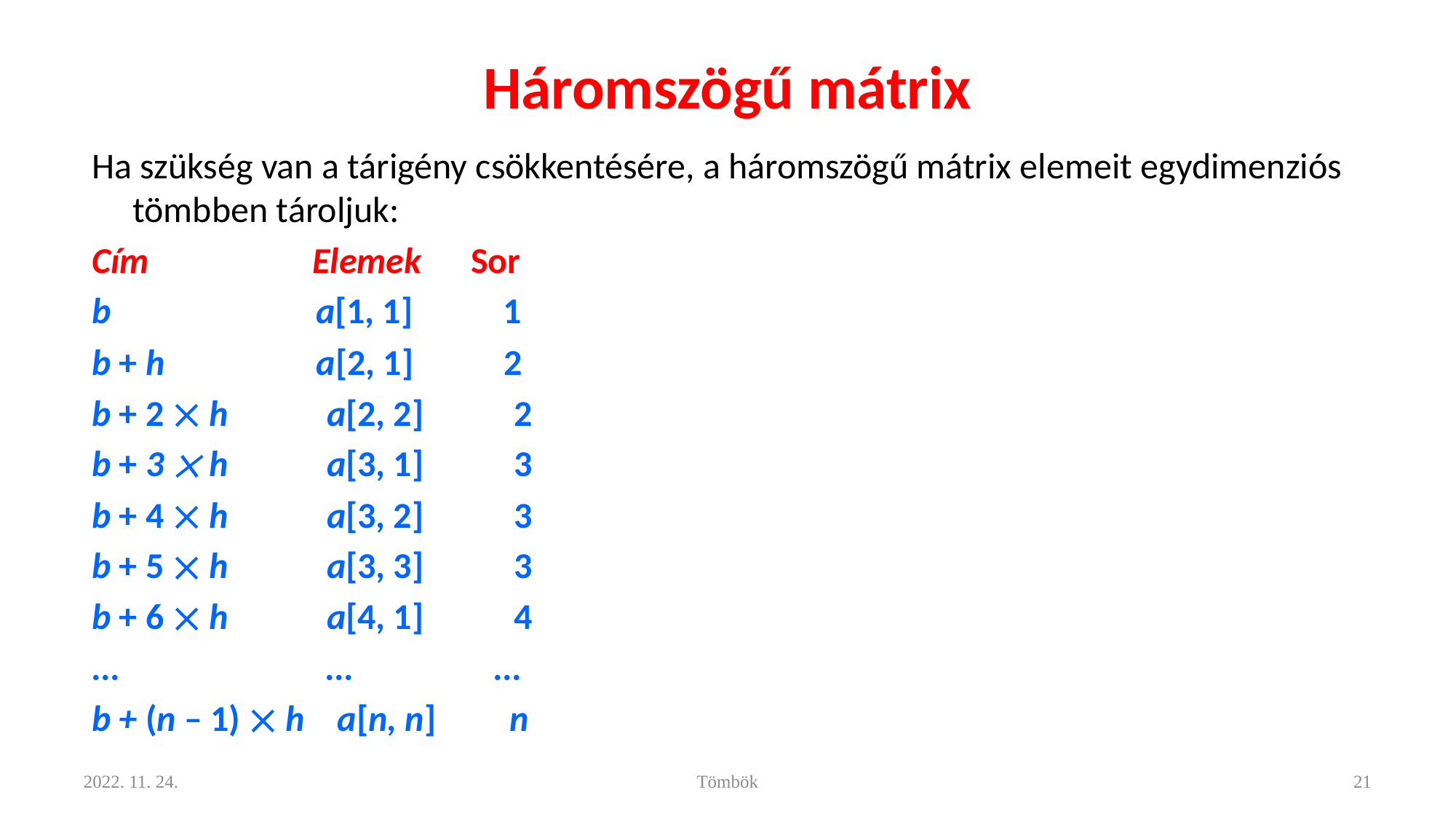

# Háromszögű mátrix
Ha szükség van a tárigény csökkentésére, a háromszögű mátrix elemeit egydimenziós tömbben tároljuk:
Cím                    Elemek      Sor
b                         a[1, 1]           1
b + h                   a[2, 1]           2
b + 2 × h            a[2, 2]           2
b + 3 × h            a[3, 1]           3
b + 4 × h            a[3, 2]           3
b + 5 × h            a[3, 3]           3
b + 6 × h            a[4, 1]           4
...                         ...                 ...
b + (n – 1) × h    a[n, n]         n
2022. 11. 24.
Tömbök
21